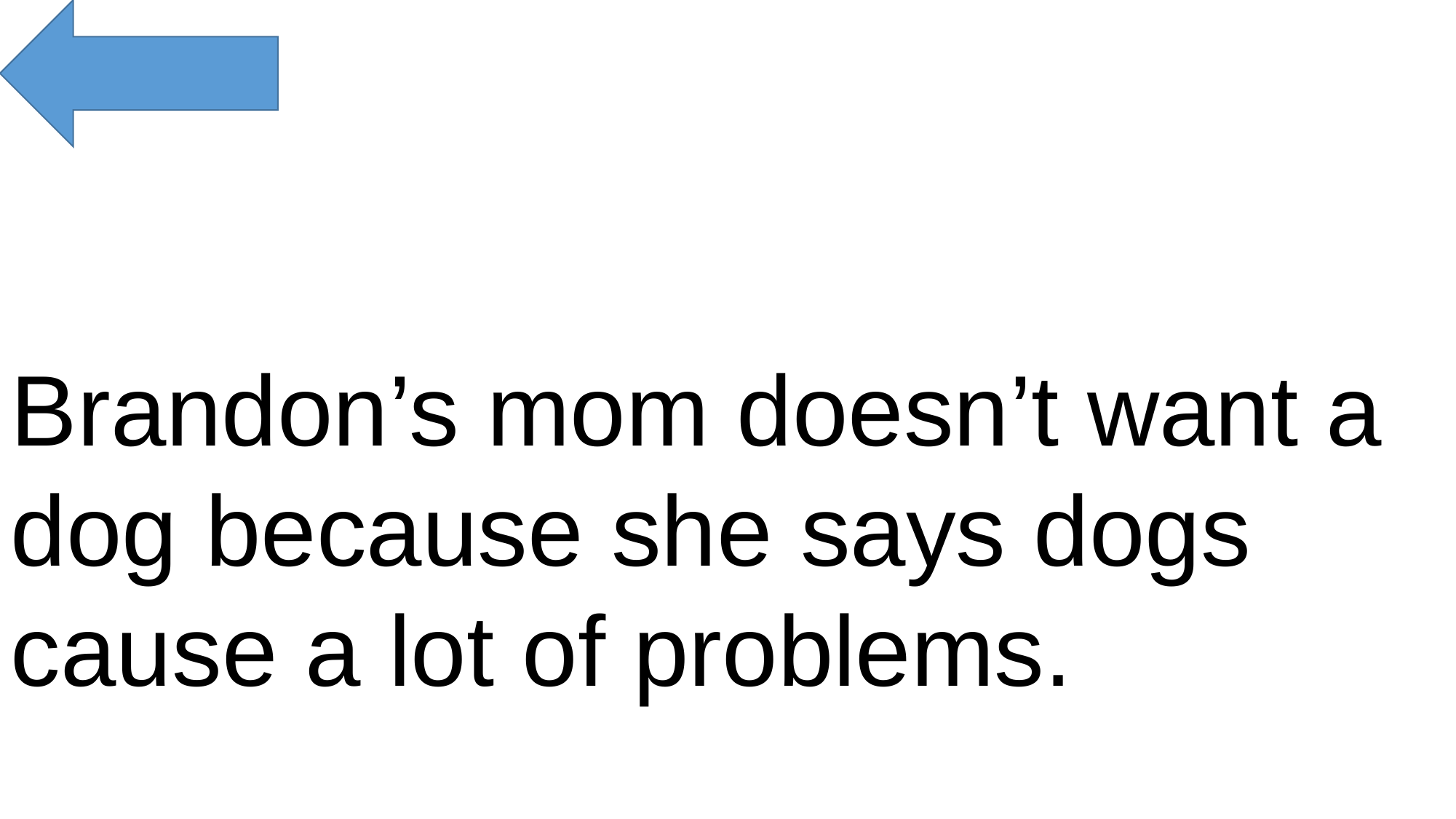

Brandon’s mom doesn’t want a dog because she says dogs cause a lot of problems.